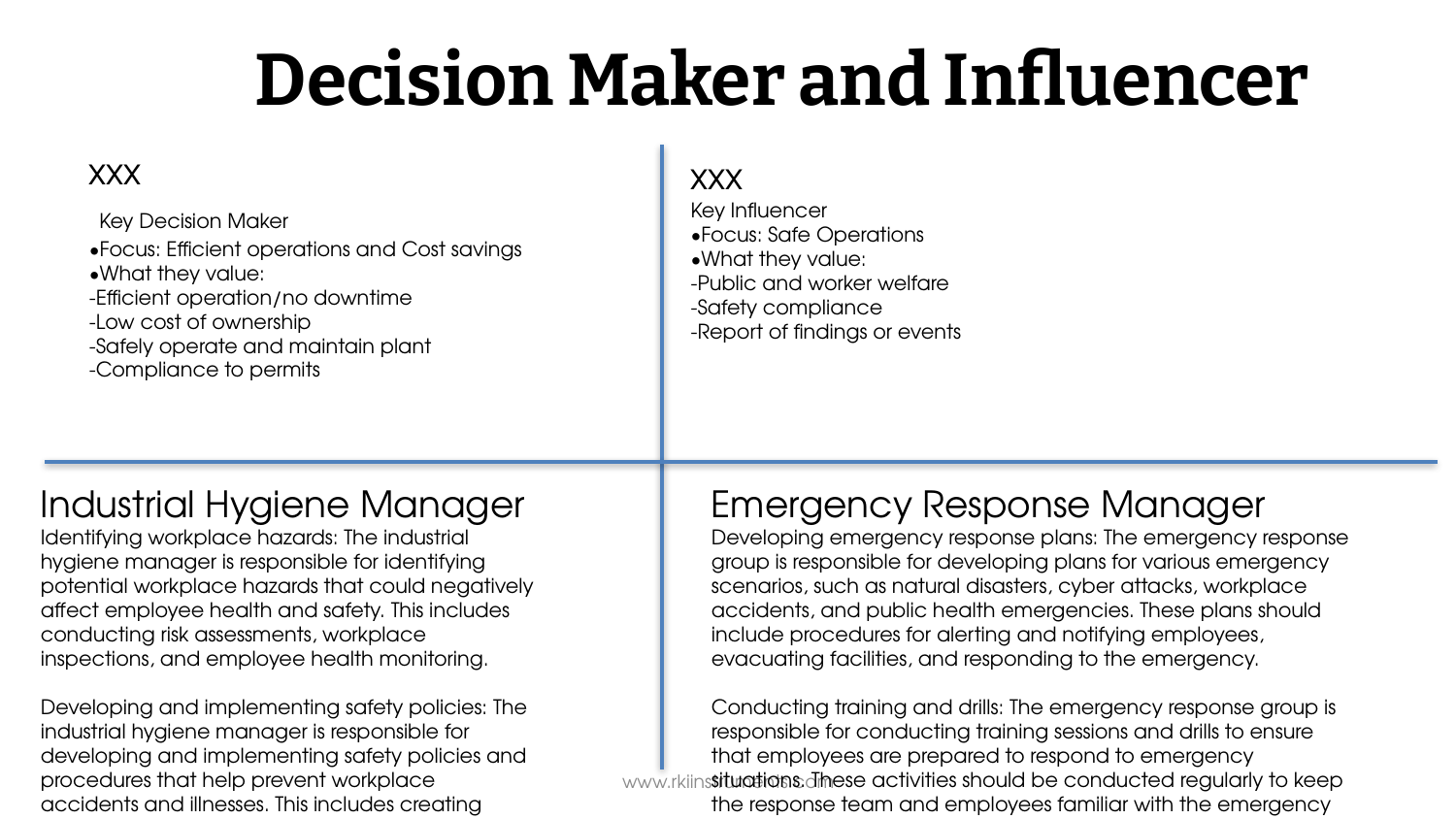

# Decision Maker and Influencer
xxx
 Key Decision Maker
•Focus: Efficient operations and Cost savings
•What they value:
-Efficient operation/no downtime
-Low cost of ownership
-Safely operate and maintain plant
-Compliance to permits
xxx
Key Influencer
•Focus: Safe Operations
•What they value:
-Public and worker welfare
-Safety compliance
-Report of findings or events
Industrial Hygiene Manager
Identifying workplace hazards: The industrial hygiene manager is responsible for identifying potential workplace hazards that could negatively affect employee health and safety. This includes conducting risk assessments, workplace inspections, and employee health monitoring.

Developing and implementing safety policies: The industrial hygiene manager is responsible for developing and implementing safety policies and procedures that help prevent workplace accidents and illnesses. This includes creating written safety programs, conducting safety training, and ensuring compliance with safety regulations.

Conducting workplace monitoring: The industrial hygiene manager is responsible for conducting workplace monitoring to measure employee exposure to hazardous substances, noise, and other environmental factors. This includes collecting air, water, and soil samples, and analyzing the results to determine whether employee exposure levels are within acceptable limits.

Recommending control measures: Based on the results of workplace monitoring, the industrial hygiene manager is responsible for recommending control measures to reduce or eliminate employee exposure to hazardous substances and other environmental factors. This includes engineering controls, administrative controls, and personal protective equipment.

Investigating workplace incidents: The industrial hygiene manager is responsible for investigating workplace incidents, such as accidents and illnesses, to determine the root cause and recommend corrective actions to prevent similar incidents from happening in the future.

Conducting training: The industrial hygiene manager is responsible for conducting training sessions for employees and management on workplace safety, health hazards, and environmental factors. This includes creating and delivering training materials, as well as evaluating training effectiveness.

Ensuring regulatory compliance: The industrial hygiene manager is responsible for ensuring that the organization complies with relevant occupational health and safety regulations, such as the Occupational Safety and Health Administration (OSHA) regulations.

Overall, the industrial hygiene manager plays a critical role in protecting employee health and safety in the workplace. They must be knowledgeable about potential workplace hazards and be able to recommend effective control measures to reduce or eliminate employee exposure to those hazards.

Emergency Response Manager
Developing emergency response plans: The emergency response group is responsible for developing plans for various emergency scenarios, such as natural disasters, cyber attacks, workplace accidents, and public health emergencies. These plans should include procedures for alerting and notifying employees, evacuating facilities, and responding to the emergency.

Conducting training and drills: The emergency response group is responsible for conducting training sessions and drills to ensure that employees are prepared to respond to emergency situations. These activities should be conducted regularly to keep the response team and employees familiar with the emergency procedures.

Coordinating with emergency services: The emergency response group is responsible for coordinating with local emergency services, such as police, fire, and ambulance services, to ensure a quick and effective response to emergencies. This includes providing them with information about the emergency situation and facilitating their access to the site.

Providing emergency communication: The emergency response group is responsible for providing timely and accurate communication to employees, stakeholders, and the public during emergency situations. This includes notifying employees of the emergency, providing updates on the situation, and issuing instructions on how to respond.

Conducting post-incident analysis: The emergency response group is responsible for conducting a post-incident analysis to evaluate the effectiveness of the emergency response and identify areas for improvement. This analysis should include an assessment of the response team's performance, the effectiveness of the emergency plans, and the overall response to the emergency.

Ensuring compliance with regulations: The emergency response group is responsible for ensuring that the organization complies with relevant regulations and standards related to emergency preparedness and response.
www.rkiinstruments.com